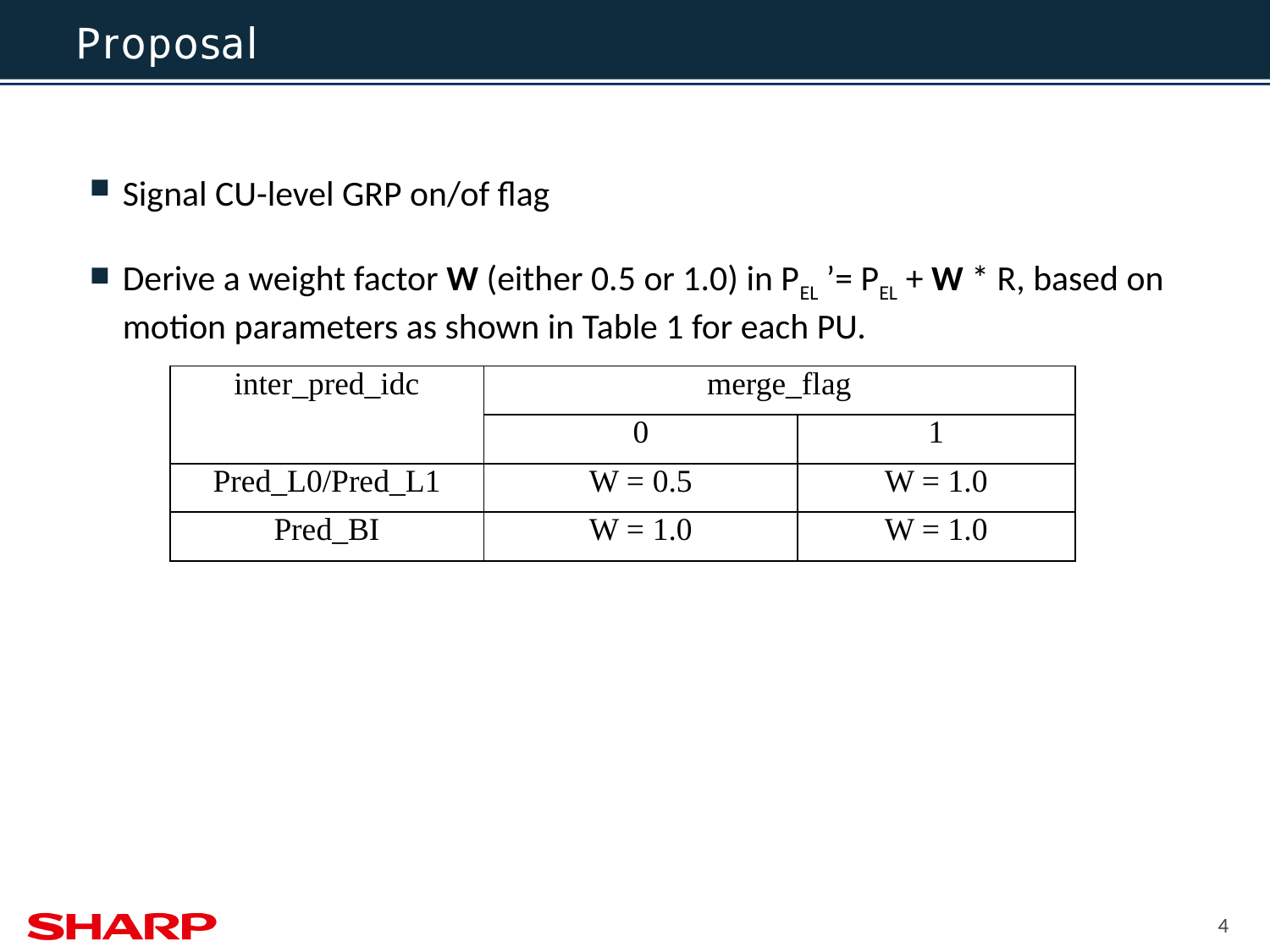

# Proposal

Signal CU-level GRP on/of flag

Derive a weight factor W (either 0.5 or 1.0) in PEL ’= PEL + W * R, based on motion parameters as shown in Table 1 for each PU.

| inter\_pred\_idc | merge\_flag |  |
| --- | --- | --- |
|  | 0 | 1 |
| Pred\_L0/Pred\_L1 | W = 0.5 | W = 1.0 |
| Pred\_BI | W = 1.0 | W = 1.0 |
4